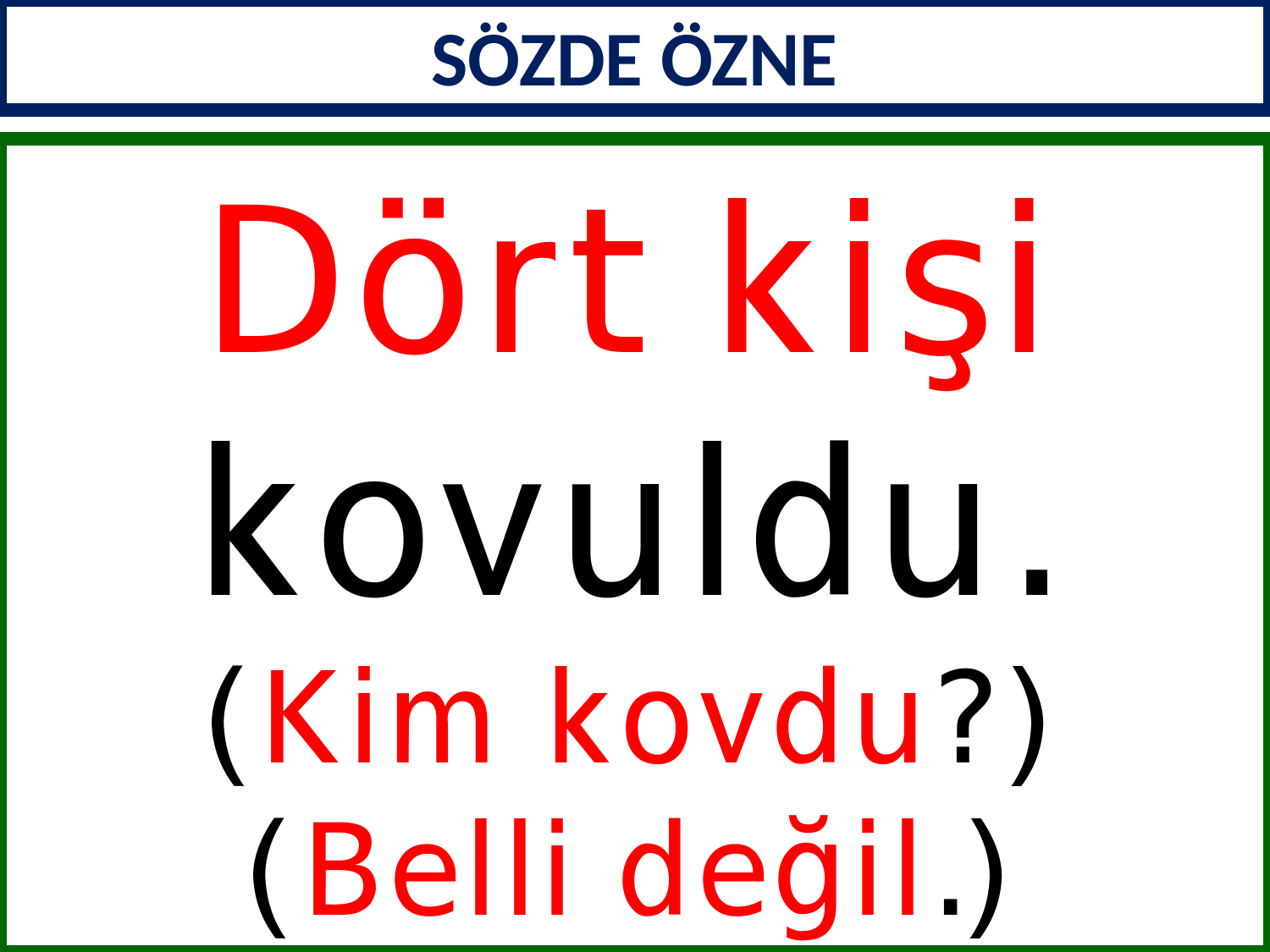

SÖZDE ÖZNE
Dört kişi kovuldu.
(Kim kovdu?)
(Belli değil.)